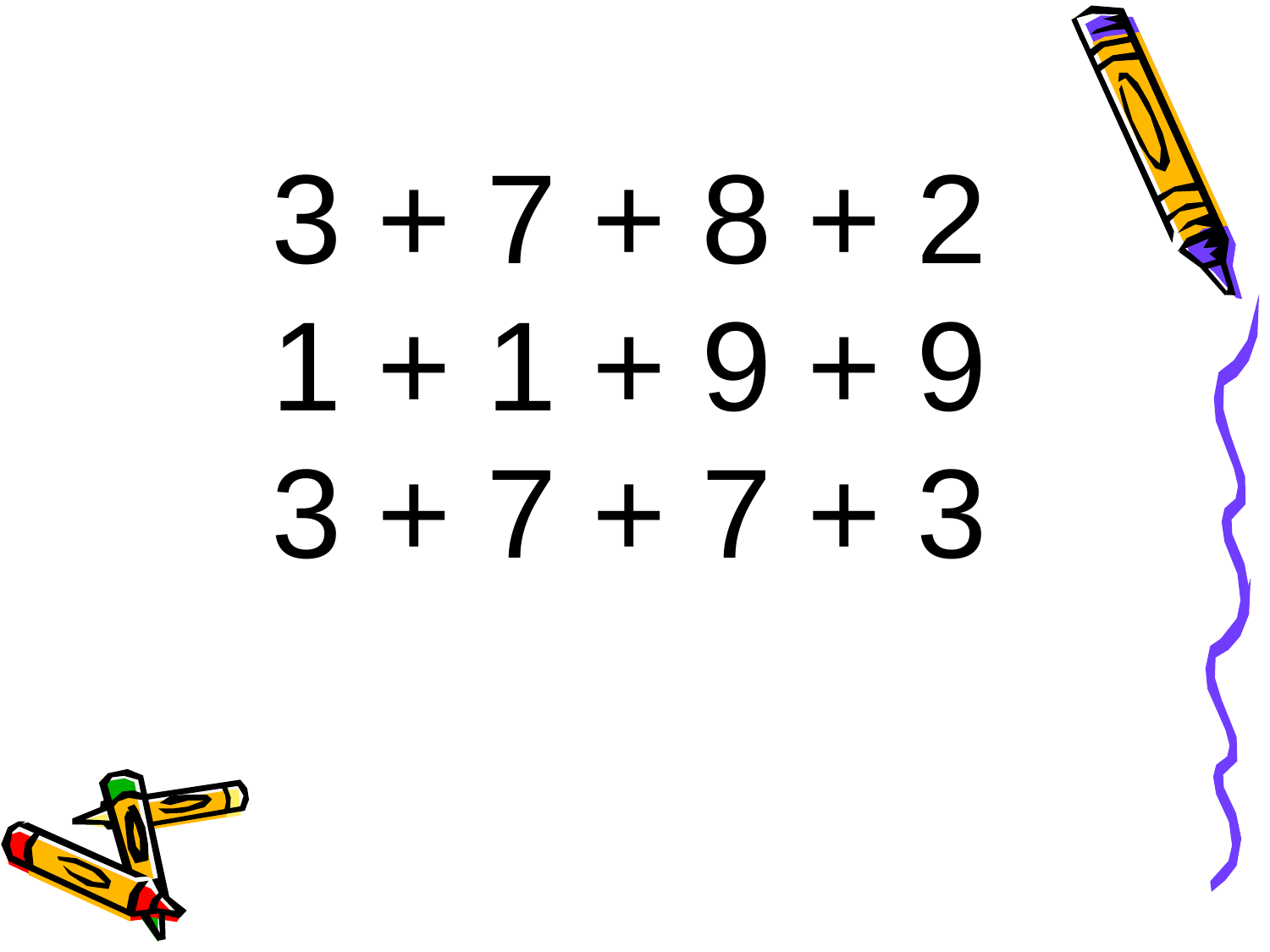

3 + 7 + 8 + 2
1 + 1 + 9 + 9
3 + 7 + 7 + 3